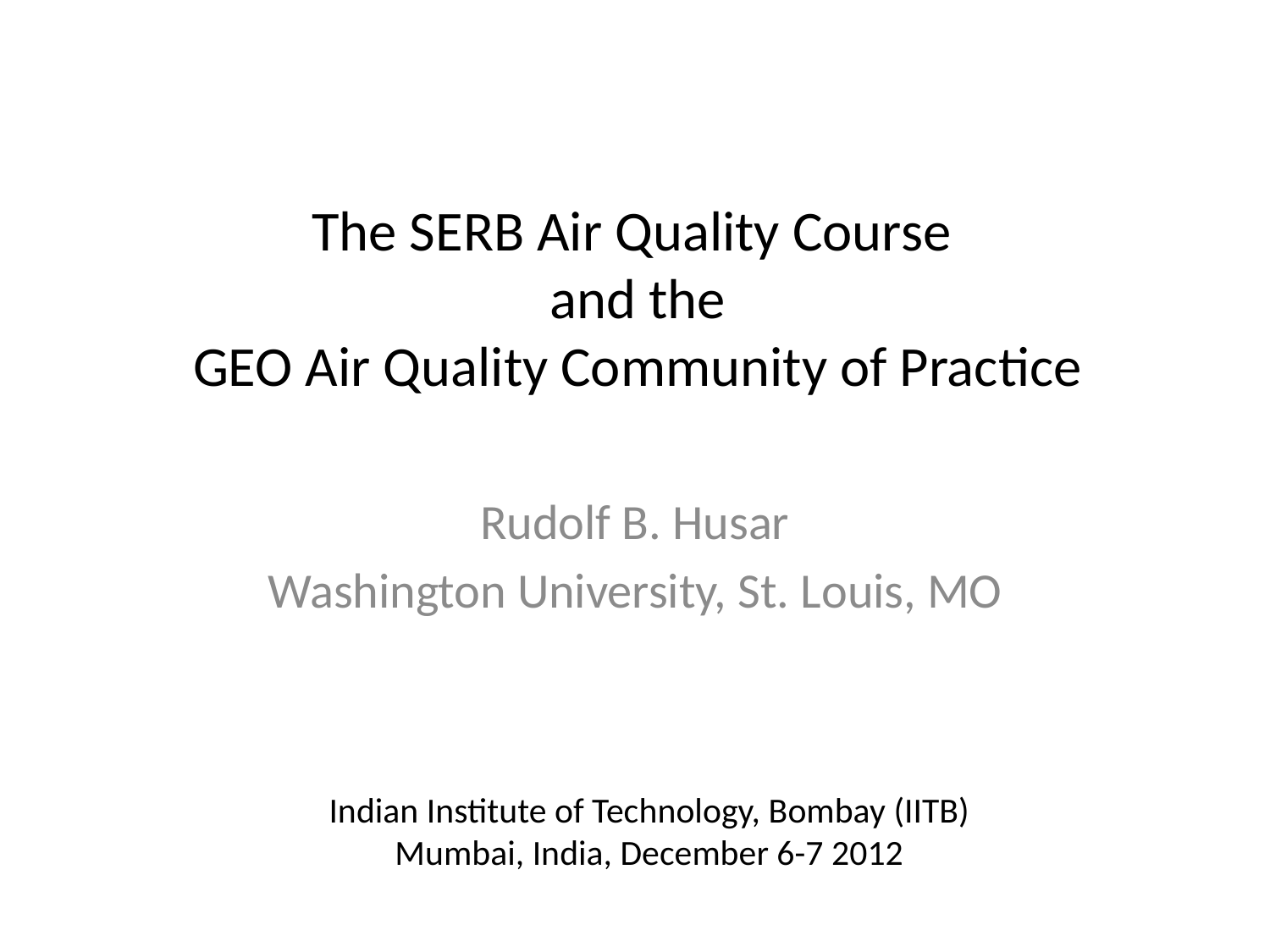

# The SERB Air Quality Course and the GEO Air Quality Community of Practice
Rudolf B. Husar
Washington University, St. Louis, MO
Indian Institute of Technology, Bombay (IITB)
Mumbai, India, December 6-7 2012